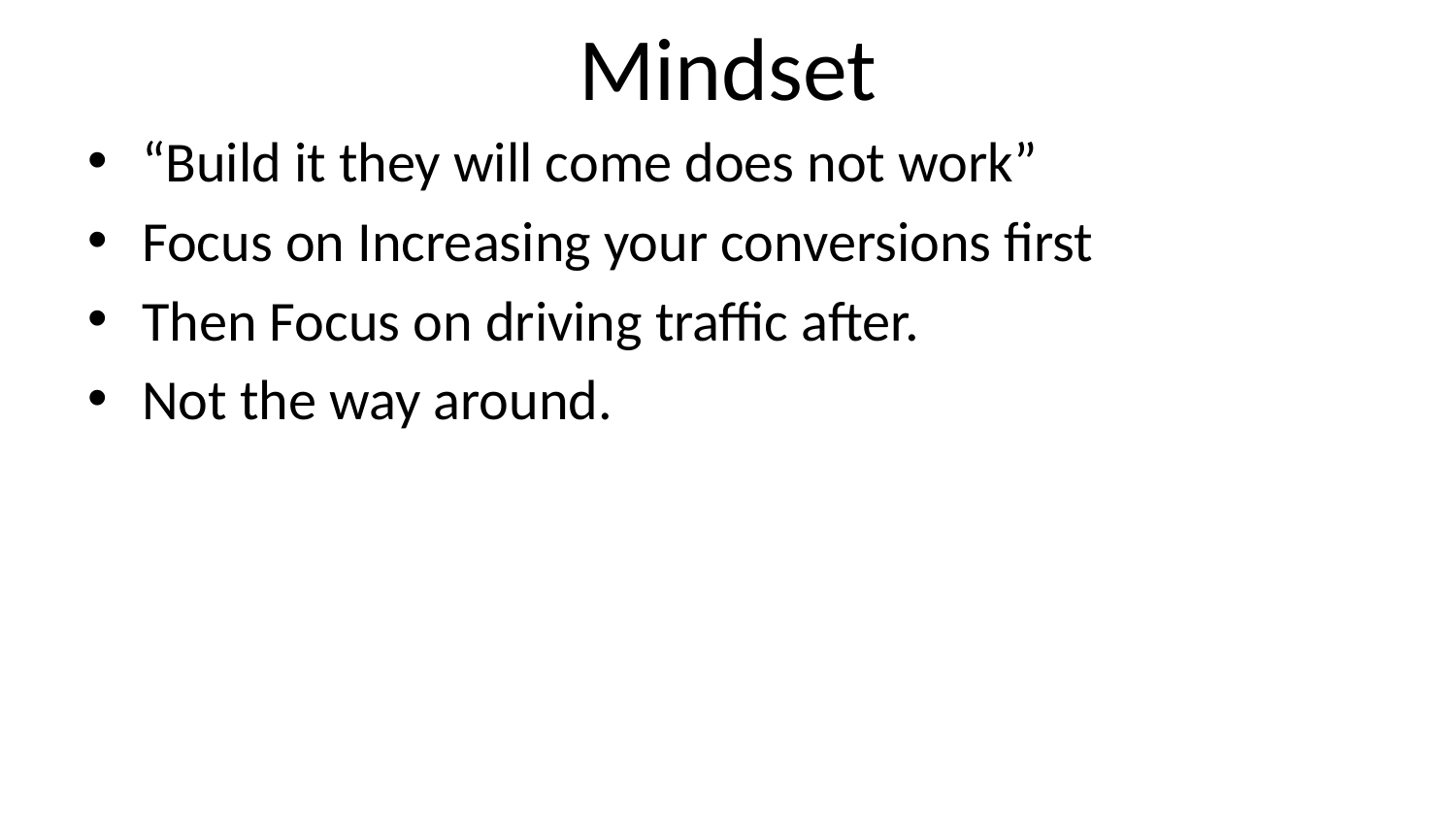

# Mindset
“Build it they will come does not work”
Focus on Increasing your conversions first
Then Focus on driving traffic after.
Not the way around.